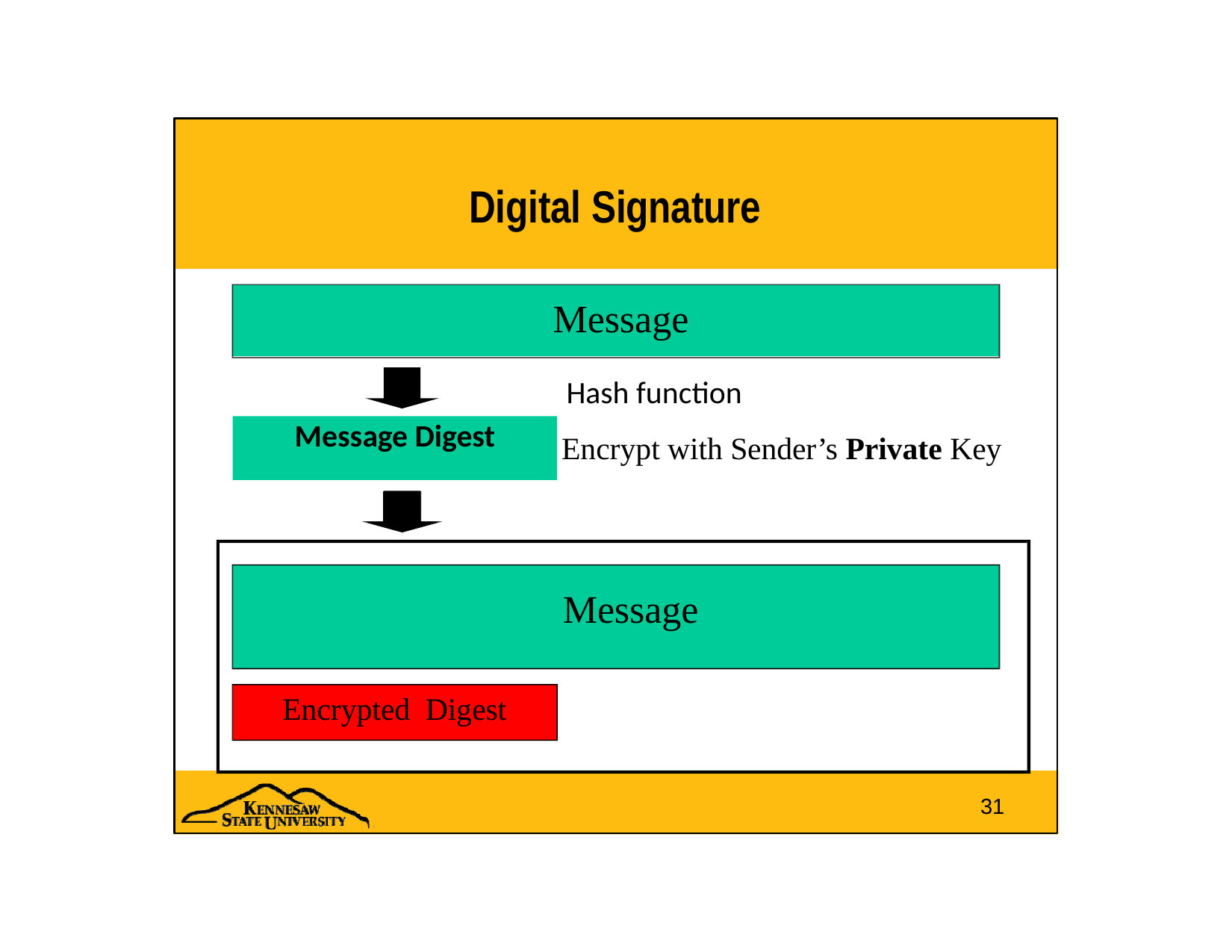

# Digital Signature

Message
Hash function

Message Digest
Encrypt with Sender’s Private Key

Message

Encrypted Digest
31